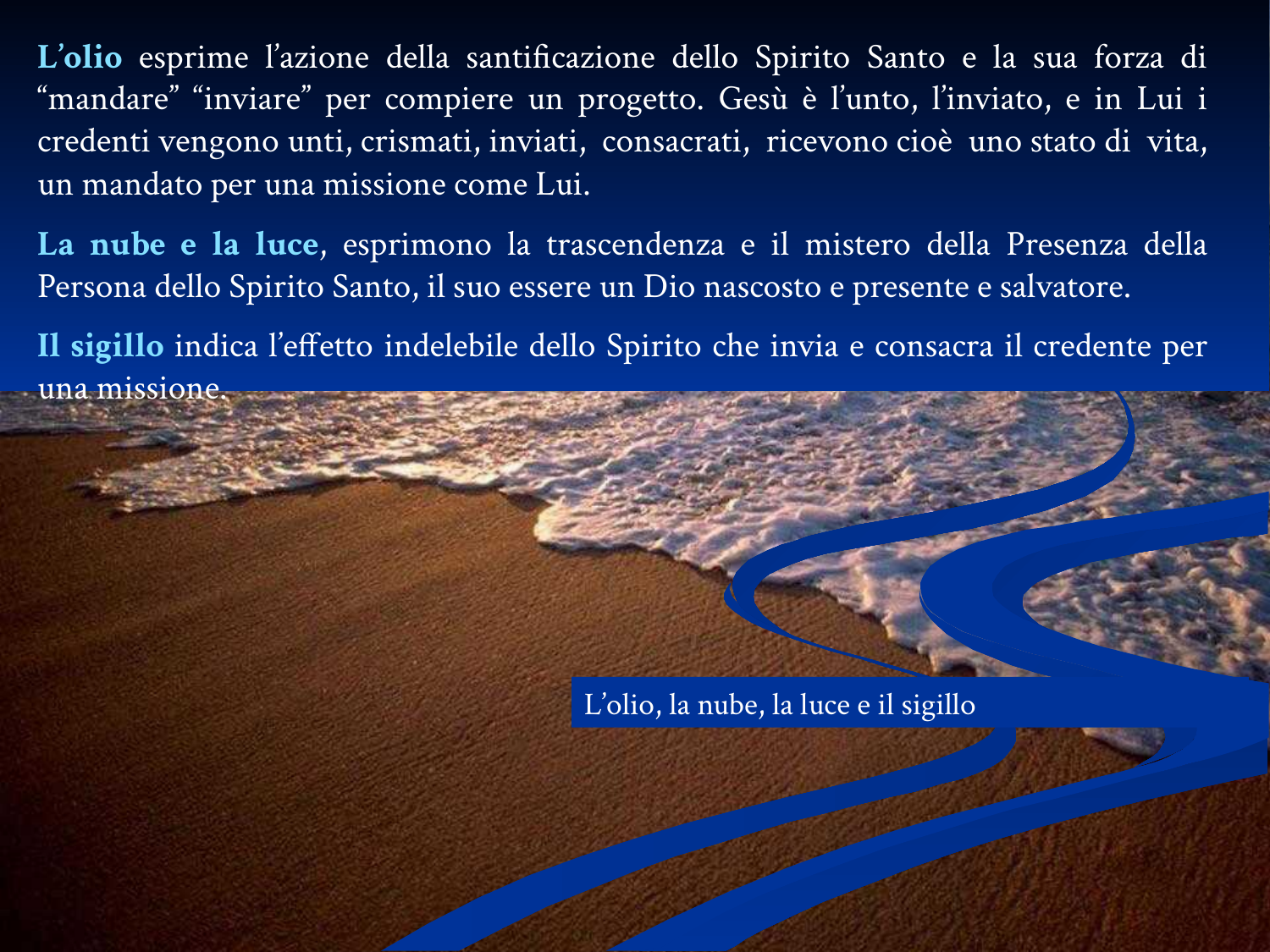

L’olio esprime l’azione della santificazione dello Spirito Santo e la sua forza di “mandare” “inviare” per compiere un progetto. Gesù è l’unto, l’inviato, e in Lui i credenti vengono unti, crismati, inviati,  consacrati,  ricevono cioè  uno stato di  vita, un mandato per una missione come Lui.
La nube e la luce, esprimono la trascendenza e il mistero della Presenza della Persona dello Spirito Santo, il suo essere un Dio nascosto e presente e salvatore.
Il sigillo indica l’effetto indelebile dello Spirito che invia e consacra il credente per una missione.
L’olio, la nube, la luce e il sigillo